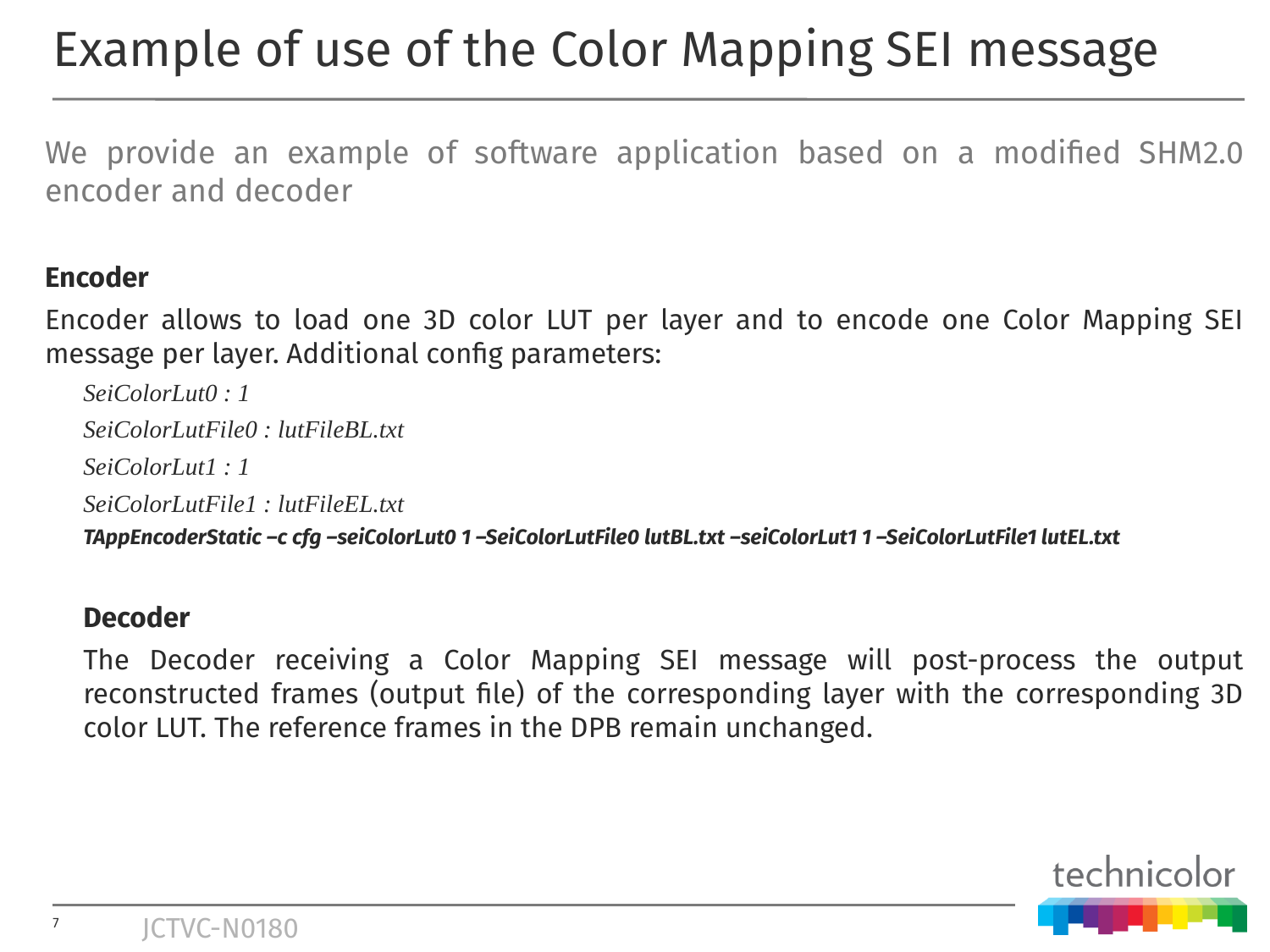

# Example of use of the Color Mapping SEI message
We provide an example of software application based on a modified SHM2.0 encoder and decoder

Encoder
Encoder allows to load one 3D color LUT per layer and to encode one Color Mapping SEI message per layer. Additional config parameters:
SeiColorLut0 : 1
SeiColorLutFile0 : lutFileBL.txt
SeiColorLut1 : 1
SeiColorLutFile1 : lutFileEL.txt
TAppEncoderStatic –c cfg –seiColorLut0 1 –SeiColorLutFile0 lutBL.txt –seiColorLut1 1 –SeiColorLutFile1 lutEL.txt

Decoder
The Decoder receiving a Color Mapping SEI message will post-process the output reconstructed frames (output file) of the corresponding layer with the corresponding 3D color LUT. The reference frames in the DPB remain unchanged.
JCTVC-N0180
7